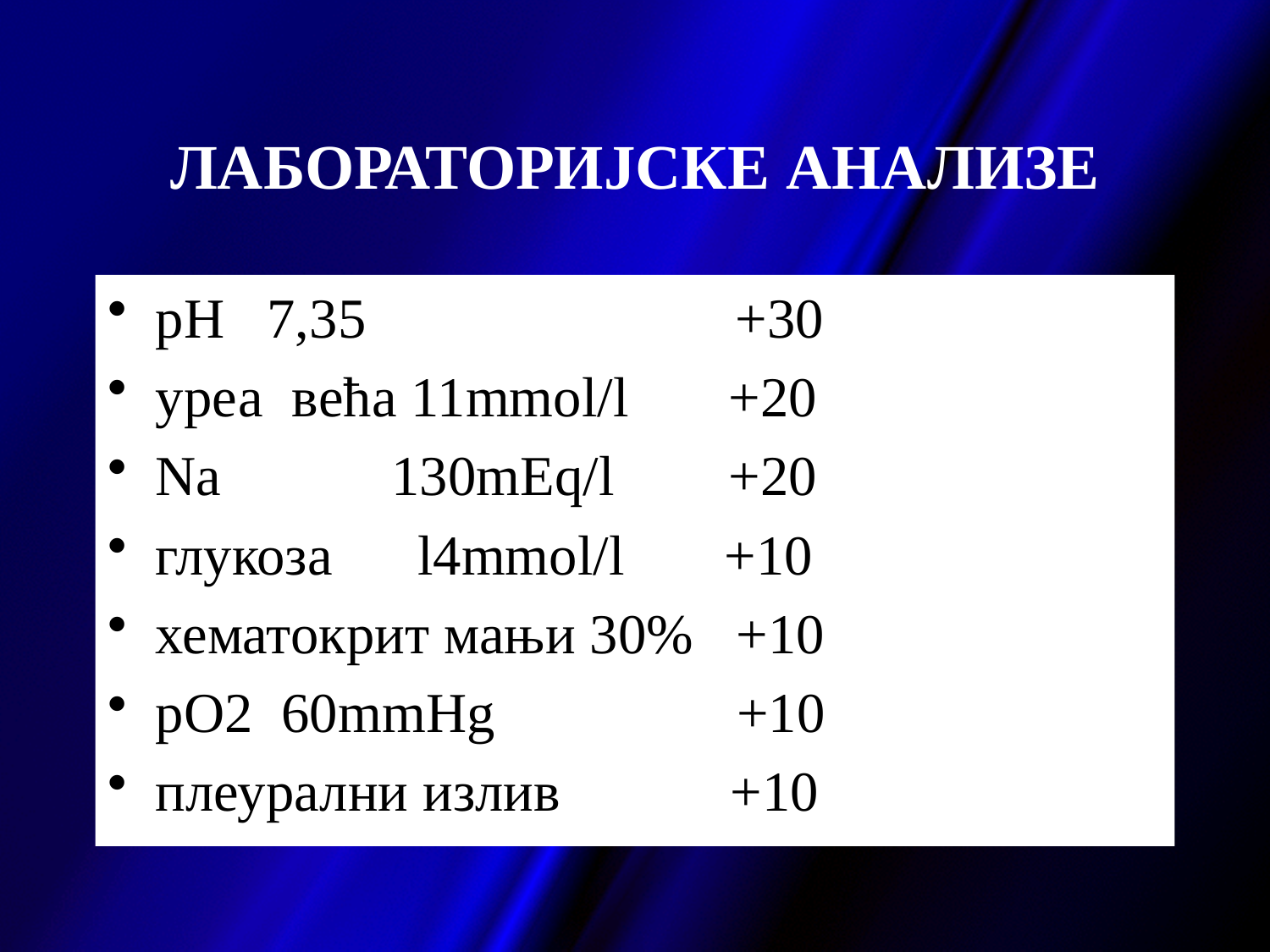

# ЛАБОРАТОРИЈСКЕ АНАЛИЗЕ
pH   7,35                          +30
уреа  вeћa 11mmol/l       +20
Na            130mEq/l        +20
глукоза      l4mmol/l       +10
хематокрит мањи 30%   +10
pO2  60mmHg                 +10
плеурални излив            +10